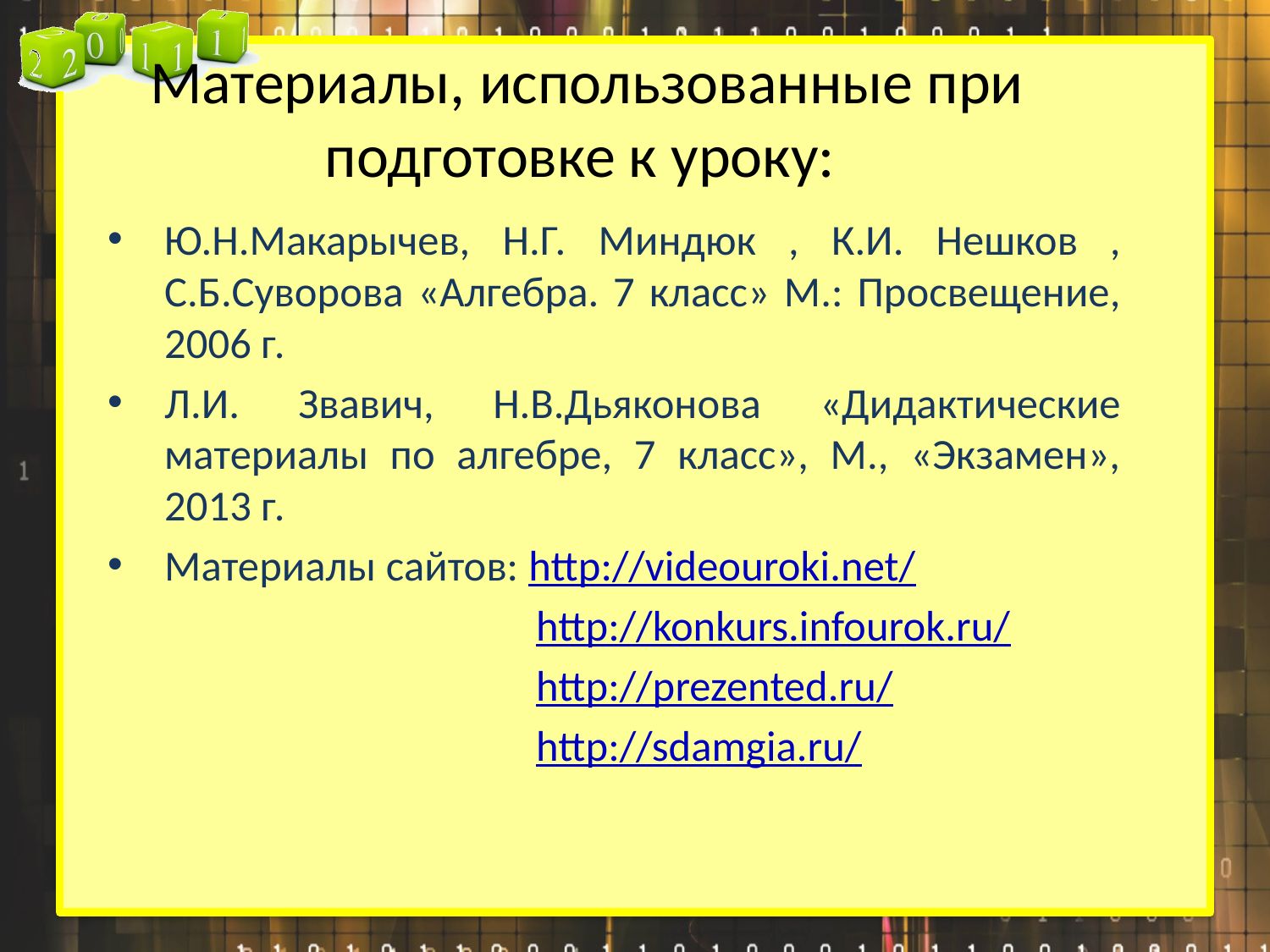

# Материалы, использованные при подготовке к уроку:
Ю.Н.Макарычев, Н.Г. Миндюк , К.И. Нешков , С.Б.Суворова «Алгебра. 7 класс» М.: Просвещение, 2006 г.
Л.И. Звавич, Н.В.Дьяконова «Дидактические материалы по алгебре, 7 класс», М., «Экзамен», 2013 г.
Материалы сайтов: http://videouroki.net/
                                            http://konkurs.infourok.ru/
                                            http://prezented.ru/
                                            http://sdamgia.ru/